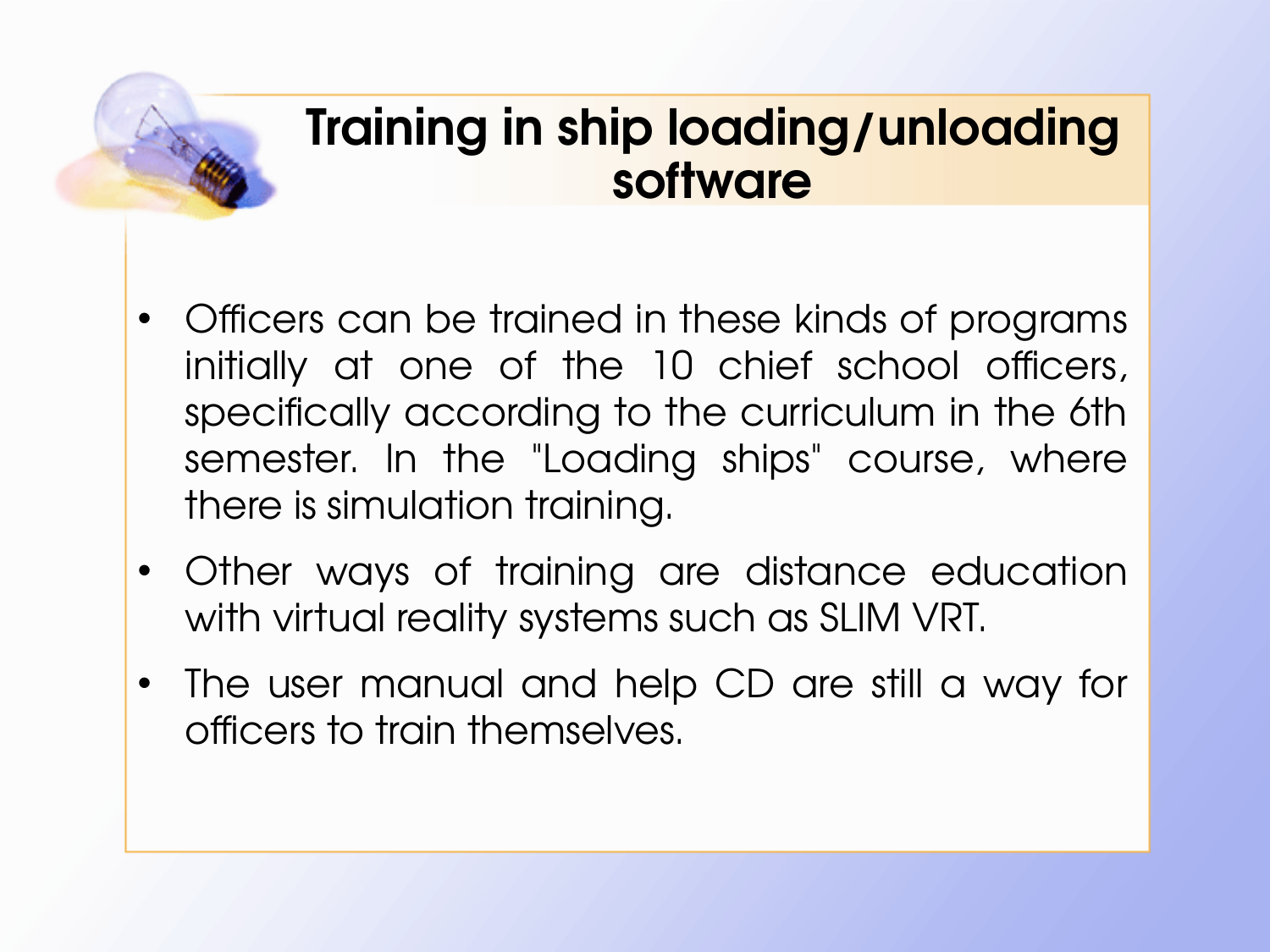

# Training in ship loading/unloading software
Officers can be trained in these kinds of programs initially at one of the 10 chief school officers, specifically according to the curriculum in the 6th semester. In the "Loading ships" course, where there is simulation training.
Other ways of training are distance education with virtual reality systems such as SLIM VRT.
The user manual and help CD are still a way for officers to train themselves.